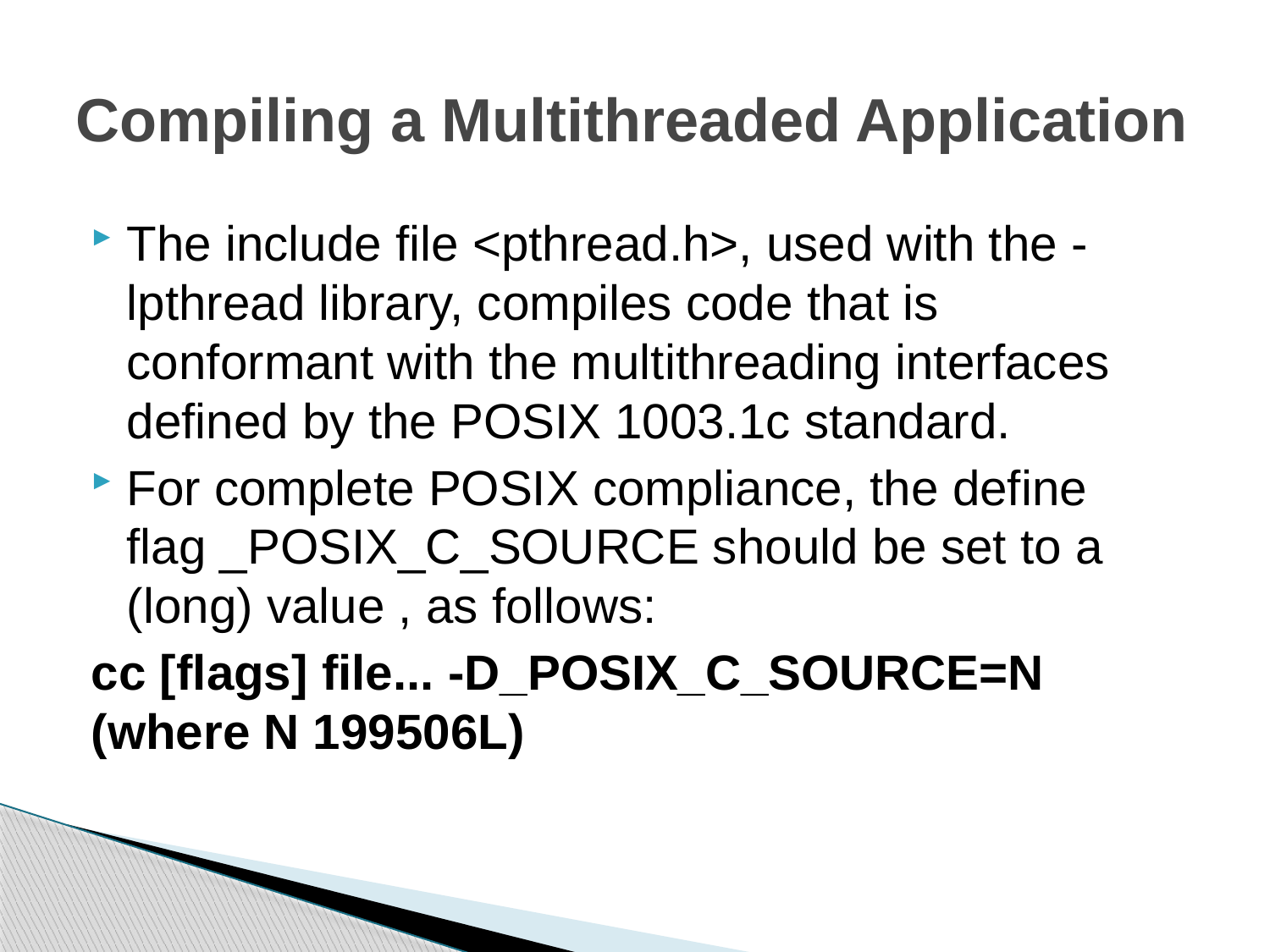

# Compiling a Multithreaded Application
The include file <pthread.h>, used with the -lpthread library, compiles code that is conformant with the multithreading interfaces defined by the POSIX 1003.1c standard.
For complete POSIX compliance, the define flag _POSIX_C_SOURCE should be set to a (long) value , as follows:
cc [flags] file... -D_POSIX_C_SOURCE=N (where N 199506L)